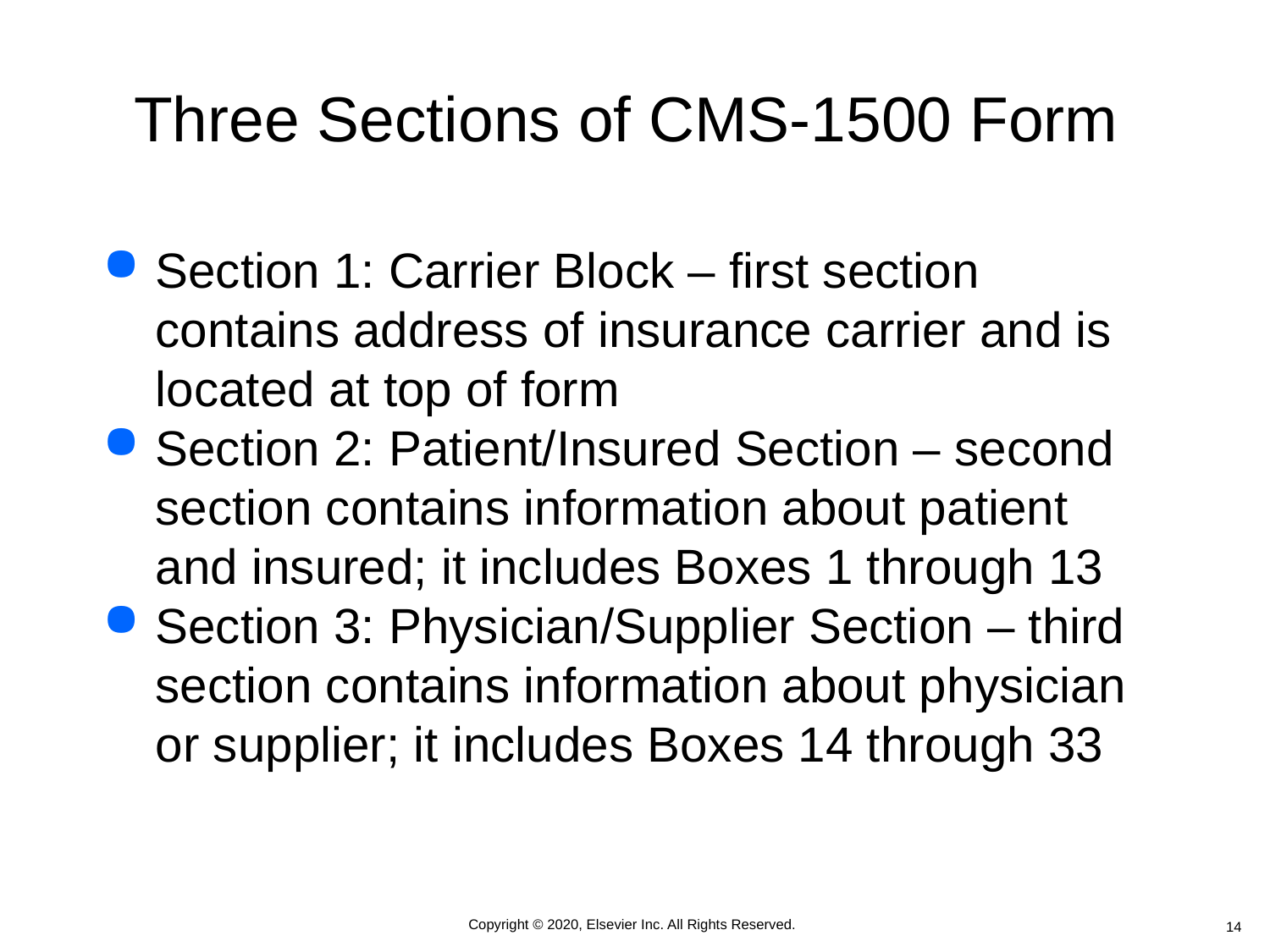

# Three Sections of CMS-1500 Form
Section 1: Carrier Block – first section contains address of insurance carrier and is located at top of form
Section 2: Patient/Insured Section – second section contains information about patient and insured; it includes Boxes 1 through 13
Section 3: Physician/Supplier Section – third section contains information about physician or supplier; it includes Boxes 14 through 33